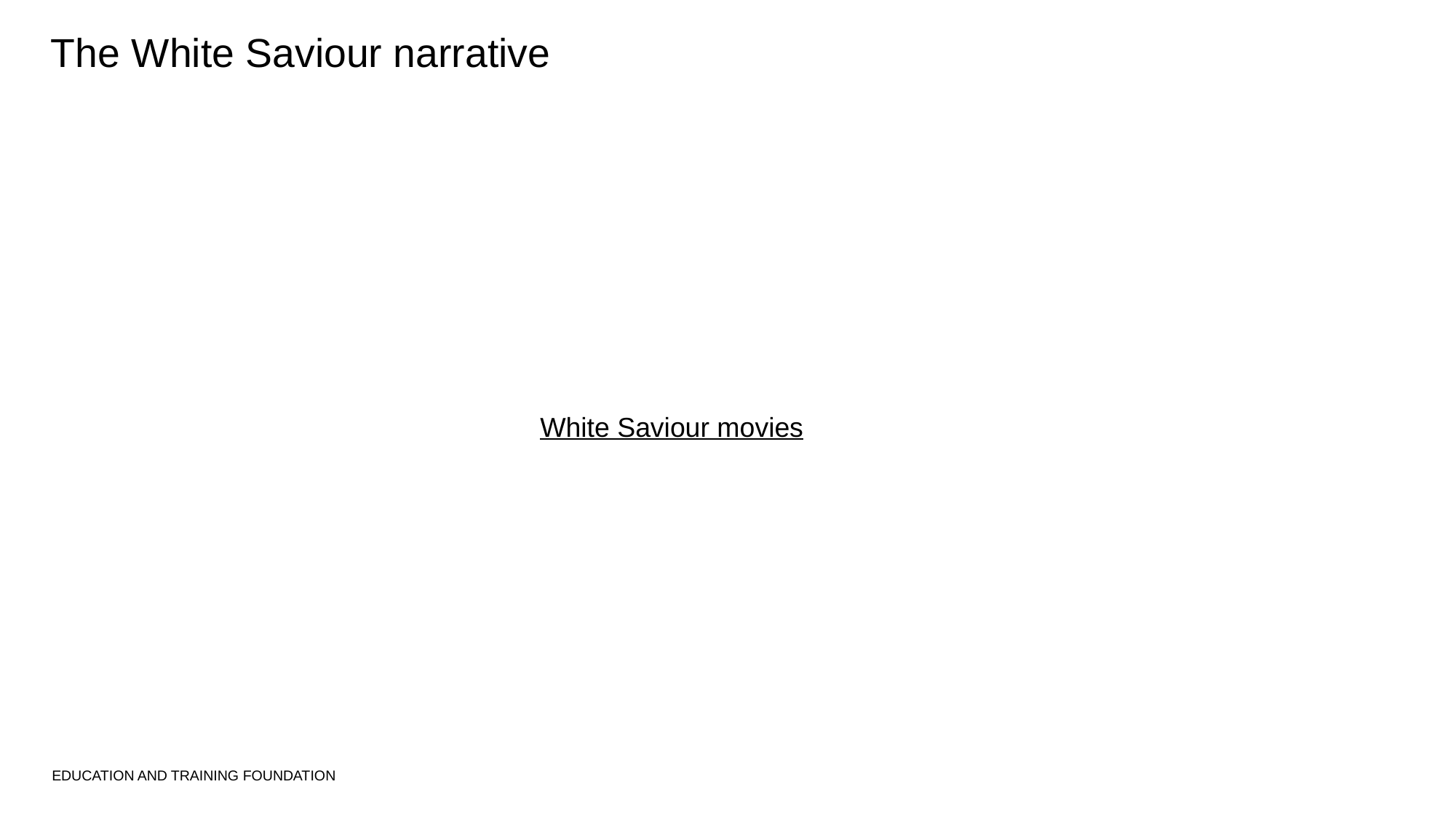

# The White Saviour narrative
White Saviour movies
EDUCATION AND TRAINING FOUNDATION